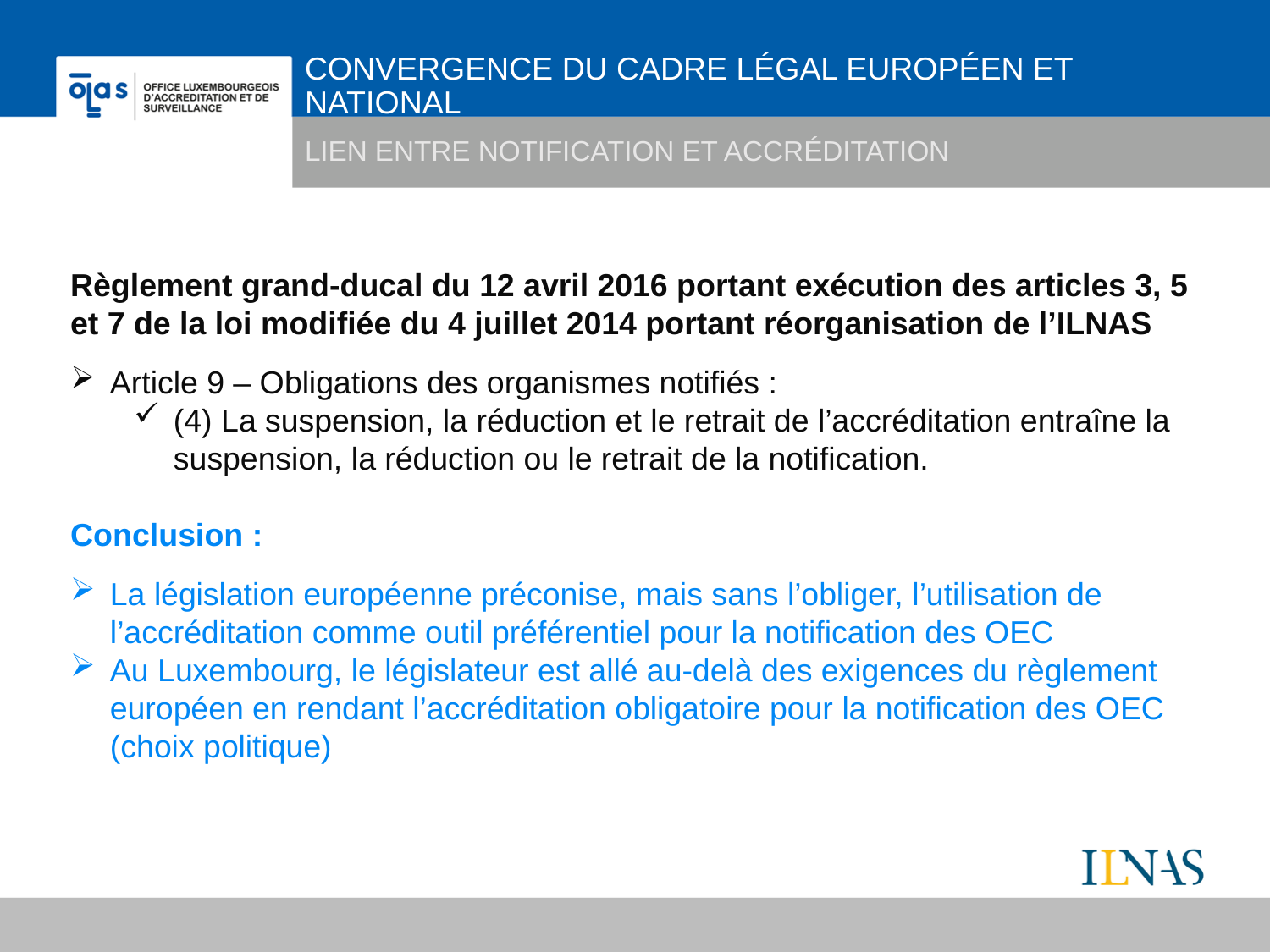

# Convergence du cadre légal européen et national
Lien entre notification et accréditation
Règlement grand-ducal du 12 avril 2016 portant exécution des articles 3, 5 et 7 de la loi modifiée du 4 juillet 2014 portant réorganisation de l’ILNAS

Article 9 – Obligations des organismes notifiés :
(4) La suspension, la réduction et le retrait de l’accréditation entraîne la suspension, la réduction ou le retrait de la notification.

Conclusion :

La législation européenne préconise, mais sans l’obliger, l’utilisation de l’accréditation comme outil préférentiel pour la notification des OEC
Au Luxembourg, le législateur est allé au-delà des exigences du règlement européen en rendant l’accréditation obligatoire pour la notification des OEC (choix politique)